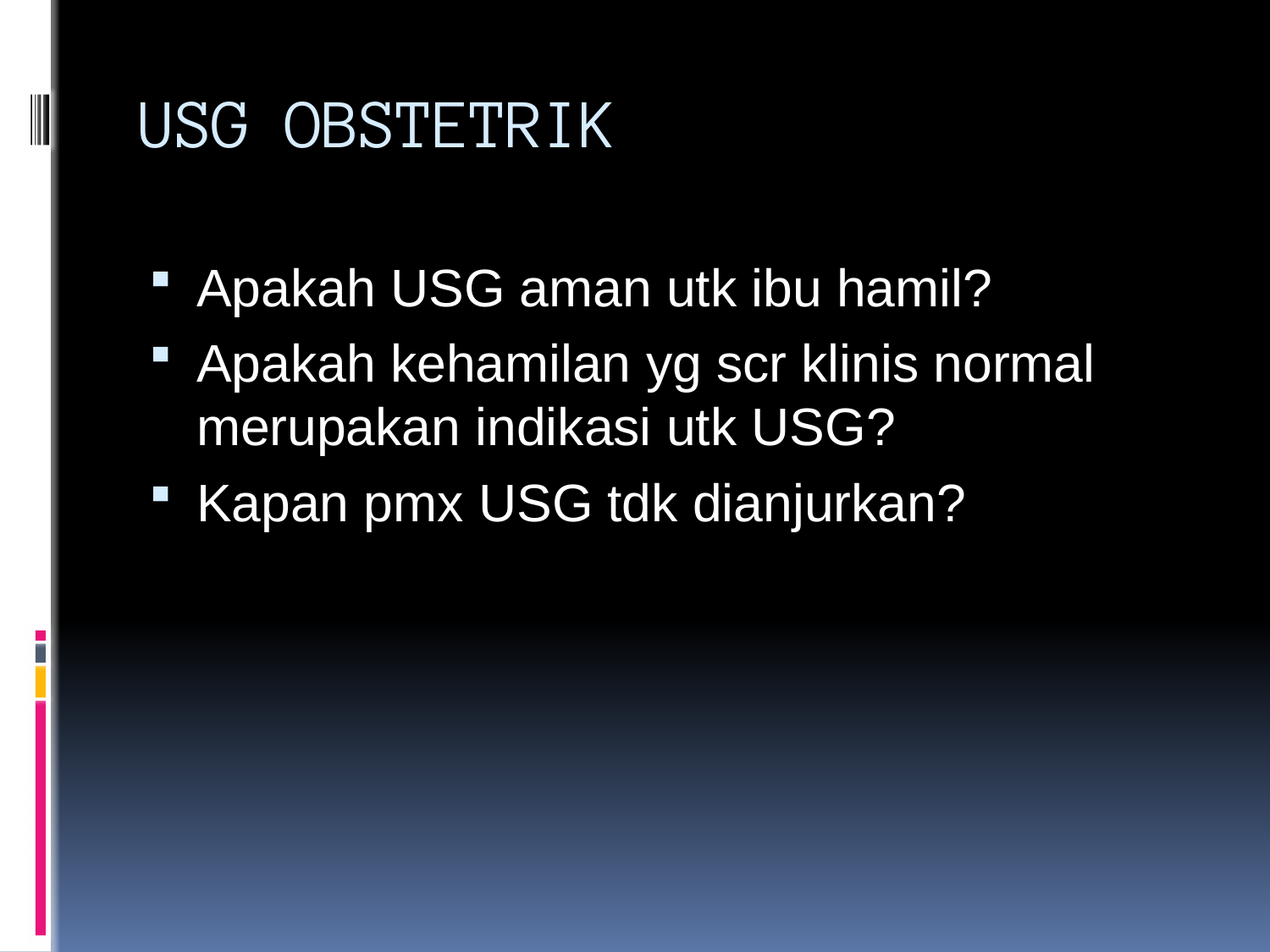

# USG OBSTETRIK
Apakah USG aman utk ibu hamil?
Apakah kehamilan yg scr klinis normal merupakan indikasi utk USG?
Kapan pmx USG tdk dianjurkan?